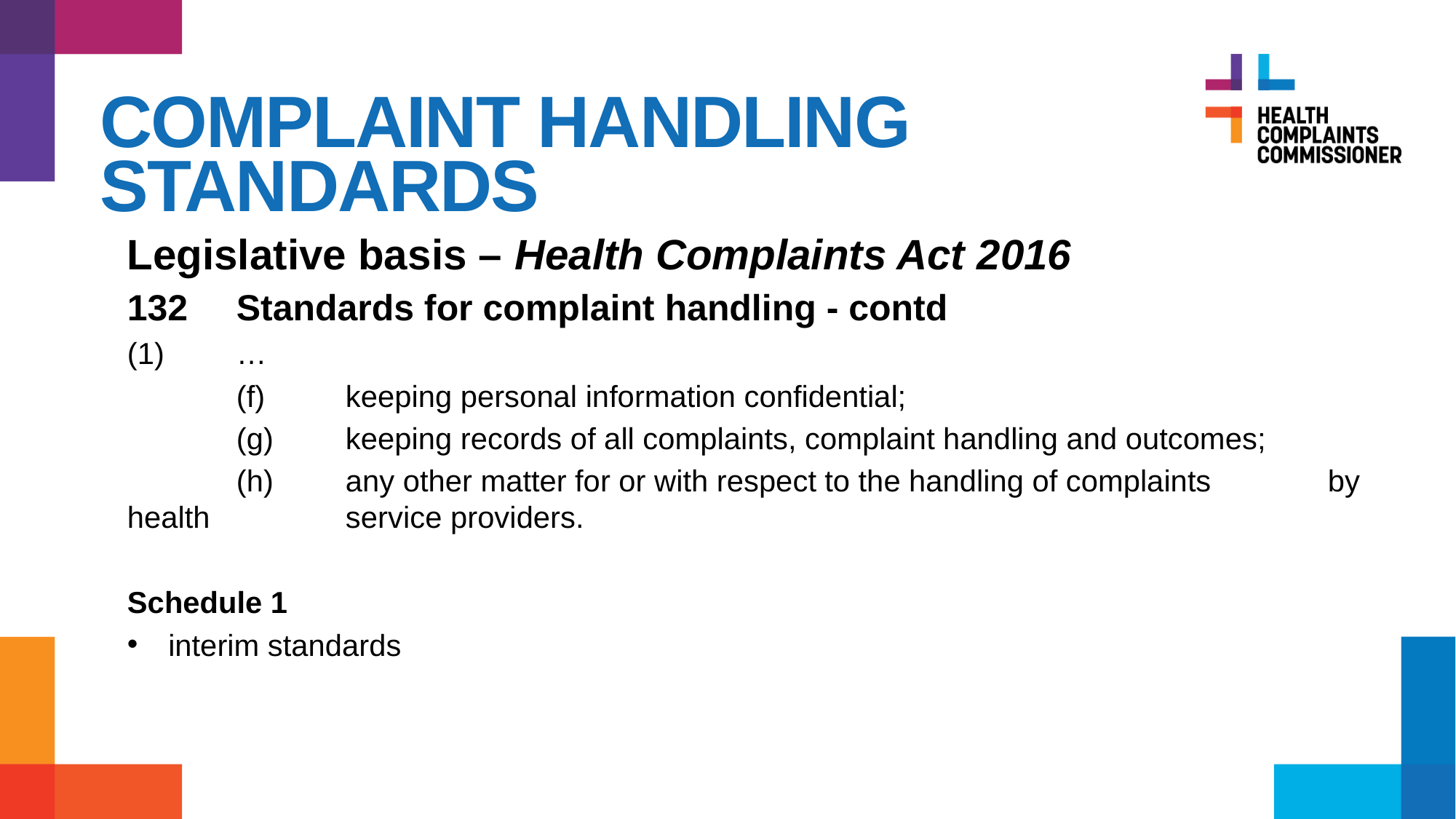

# Complaint handling standards
Legislative basis – Health Complaints Act 2016
132	Standards for complaint handling - contd
(1)	…
	(f)	keeping personal information confidential;
	(g)	keeping records of all complaints, complaint handling and outcomes;
	(h)	any other matter for or with respect to the handling of complaints 	by health 		service providers.

Schedule 1
interim standards